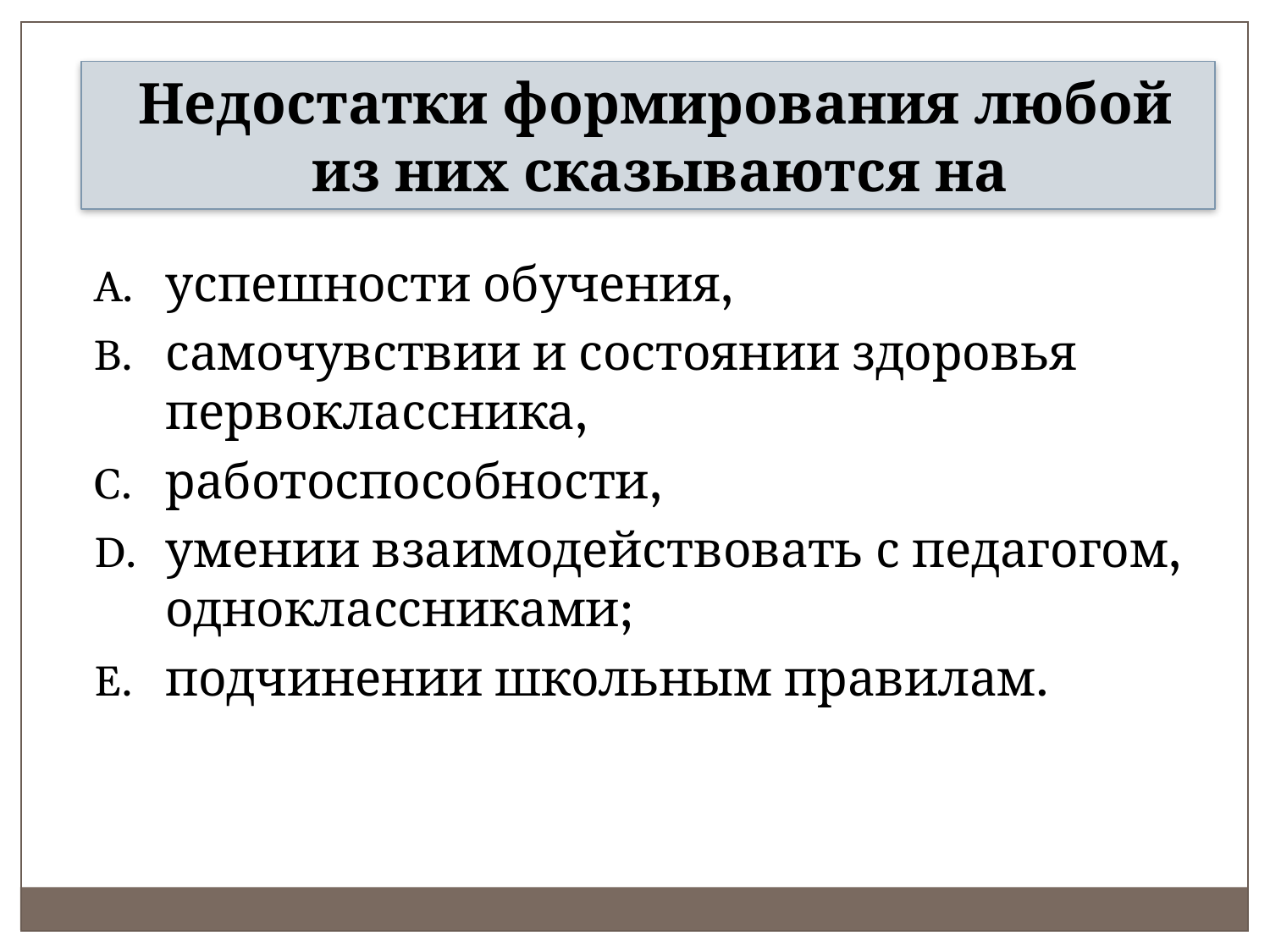

Недостатки формирования любой из них сказываются на

успешности обучения,
самочувствии и состоянии здоровья первоклассника,
работоспособности,
умении взаимодействовать с педагогом, одноклассниками;
подчинении школьным правилам.